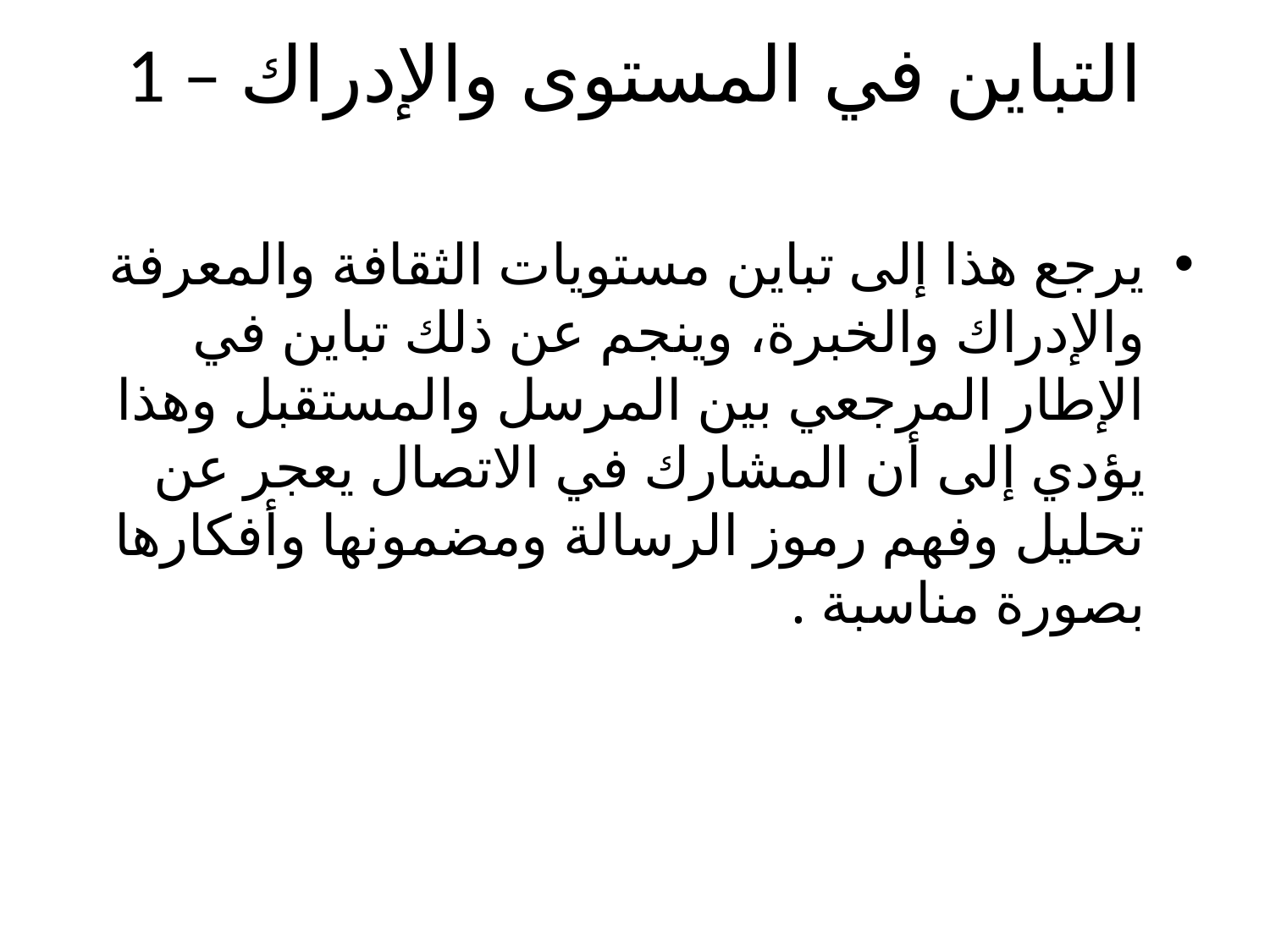

# 1 – التباين في المستوى والإدراك
يرجع هذا إلى تباين مستويات الثقافة والمعرفة والإدراك والخبرة، وينجم عن ذلك تباين في الإطار المرجعي بين المرسل والمستقبل وهذا يؤدي إلى أن المشارك في الاتصال يعجر عن تحليل وفهم رموز الرسالة ومضمونها وأفكارها بصورة مناسبة .